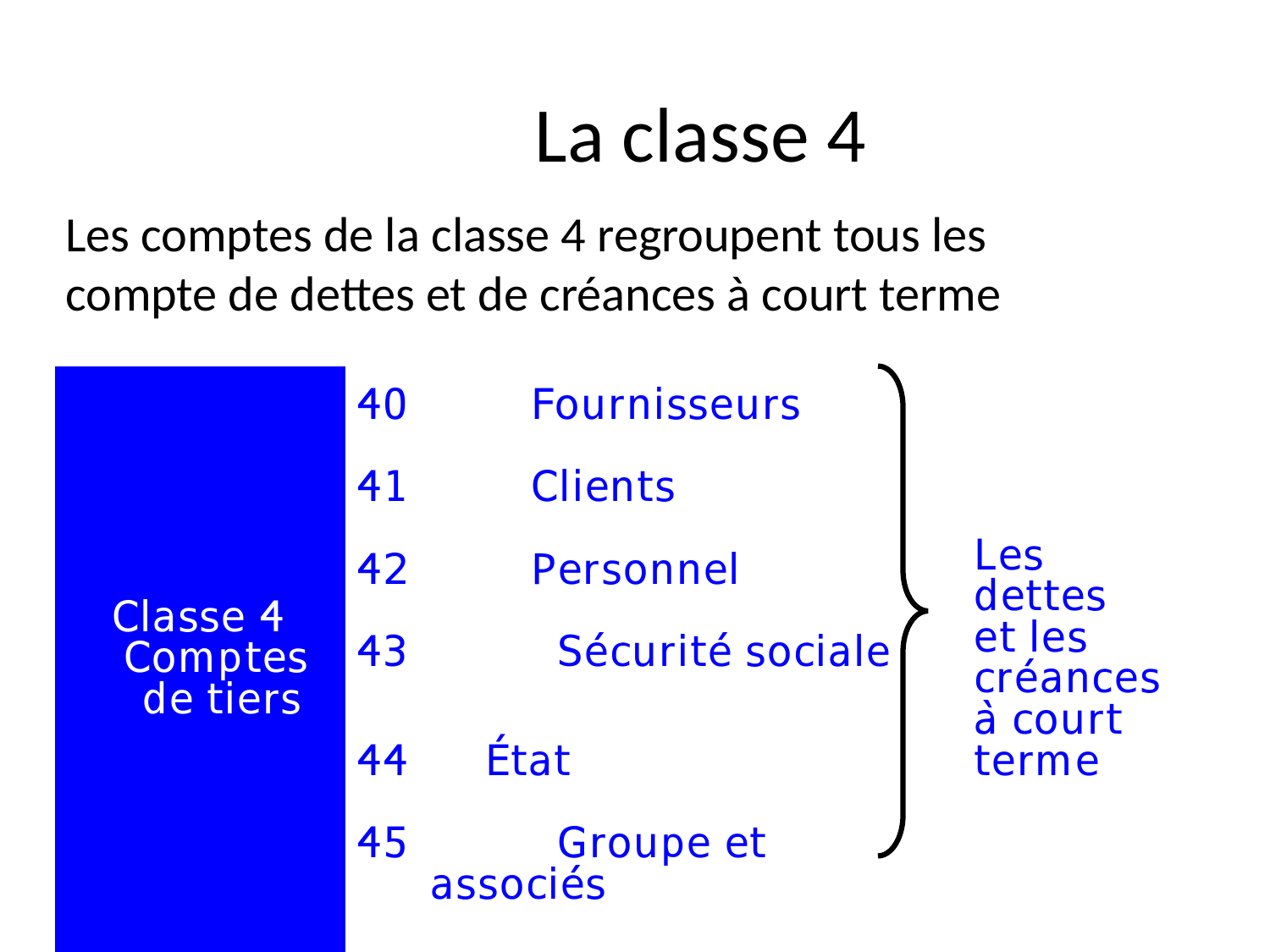

# La classe 4
	Les comptes de la classe 4 regroupent tous les compte de dettes et de créances à court terme
| Classe 4 Comptes de tiers | 40 Fournisseurs | Les dettes et les créances à court terme |
| --- | --- | --- |
|  | 41 Clients |  |
|  | 42 Personnel |  |
|  | 43 Sécurité sociale |  |
|  | 44 État 45 Groupe et associés |  |